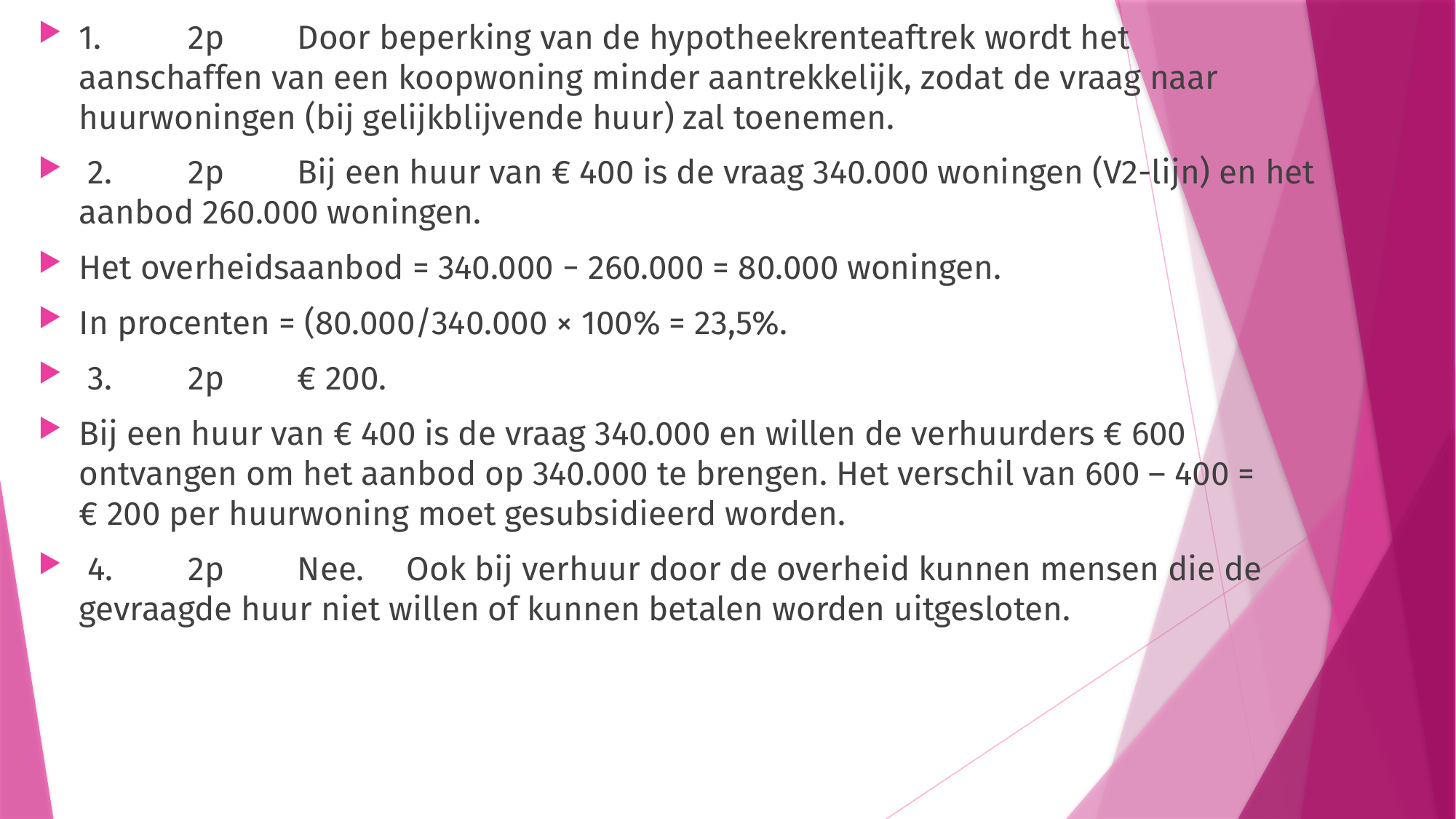

1.	2p	Door beperking van de hypotheekrenteaftrek wordt het aanschaffen van een koopwoning minder aantrekkelijk, zodat de vraag naar huurwoningen (bij gelijkblijvende huur) zal toenemen.
 2.	2p	Bij een huur van € 400 is de vraag 340.000 woningen (V2-lijn) en het aanbod 260.000 woningen.
Het overheidsaanbod = 340.000 − 260.000 = 80.000 woningen.
In procenten = (80.000/340.000 × 100% = 23,5%.
 3.	2p	€ 200.
Bij een huur van € 400 is de vraag 340.000 en willen de verhuurders € 600 ontvangen om het aanbod op 340.000 te brengen. Het verschil van 600 – 400 = € 200 per huurwoning moet gesubsidieerd worden.
 4.	2p	Nee. 	Ook bij verhuur door de overheid kunnen mensen die de gevraagde huur niet willen of kunnen betalen worden uitgesloten.